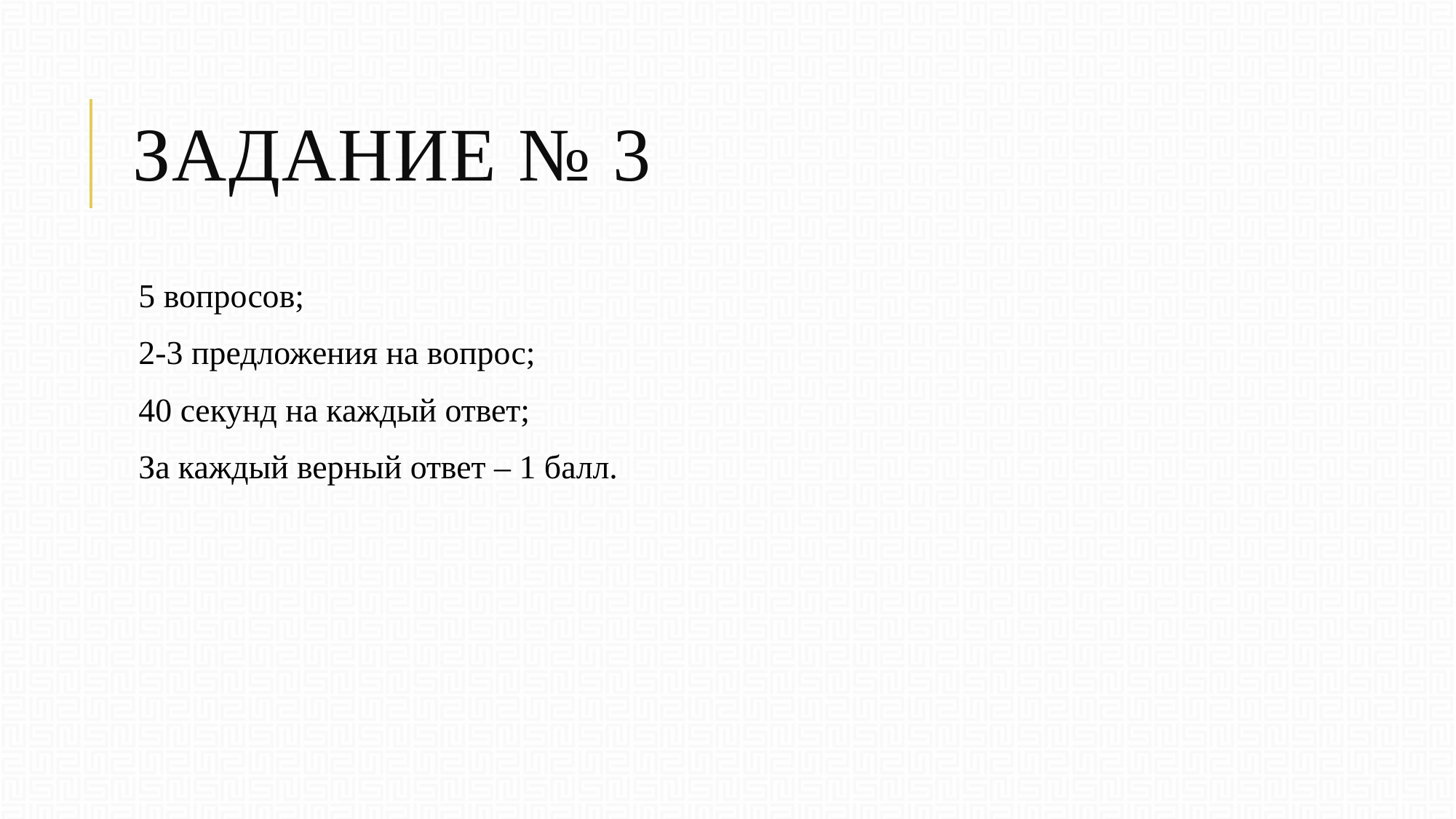

# Задание № 3
5 вопросов;
2-3 предложения на вопрос;
40 секунд на каждый ответ;
За каждый верный ответ – 1 балл.